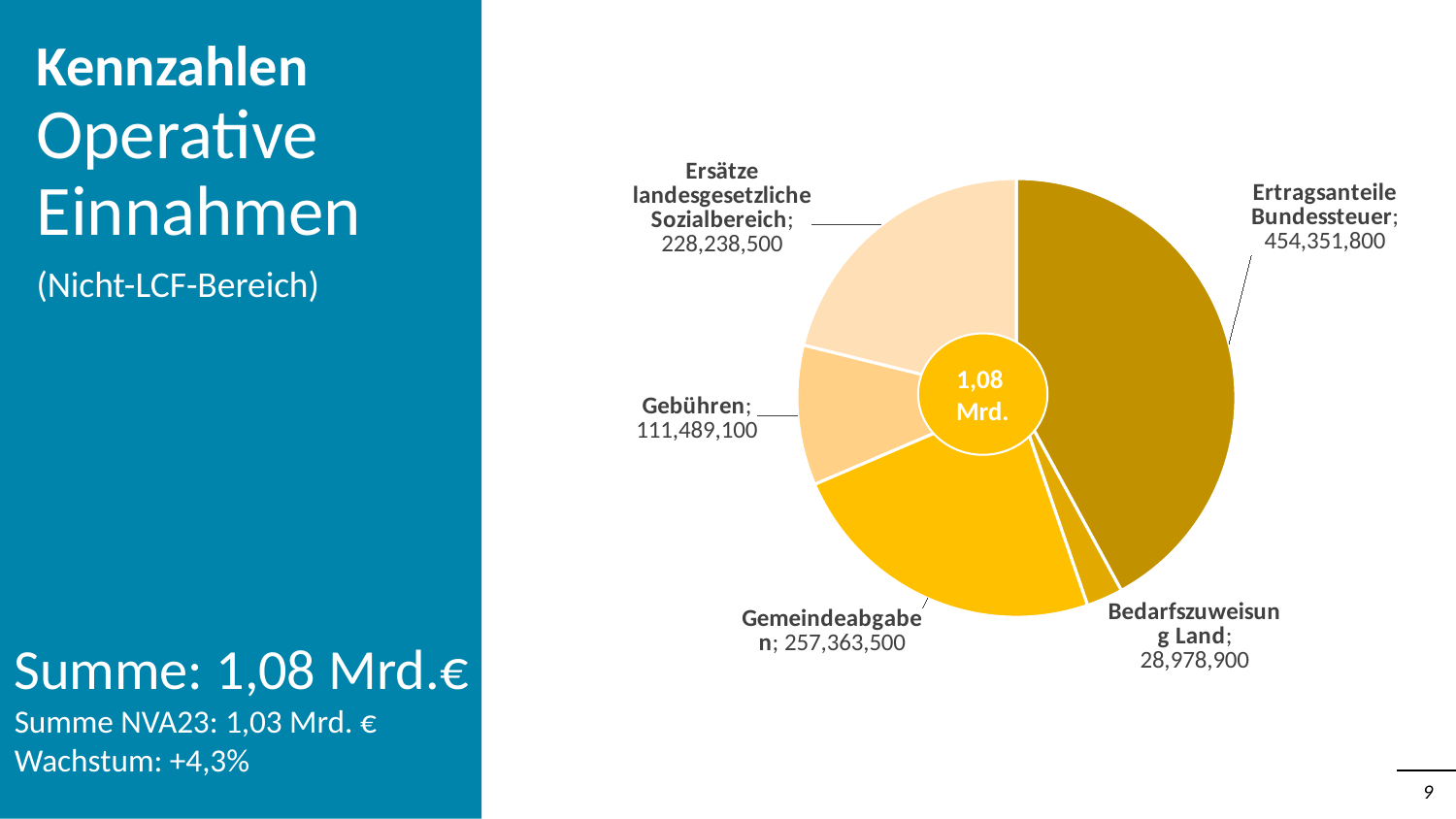

Kennzahlen
Operative Einnahmen
(Nicht-LCF-Bereich)

### Chart

| Category |
|---|

### Chart

| Category | Operative Einnahmen (Nicht-LCF-Bereich) |
|---|---|
| Ertragsanteile Bundessteuer | 454351800.0 |
| Bedarfszuweisung Land | 28978900.0 |
| Gemeindeabgaben | 257363500.0 |
| Gebühren | 111489100.0 |
| Ersätze landesgesetzliche Sozialbereich | 228238500.0 |
1,08  Mrd.
Summe: 1,08 Mrd.€
Summe NVA23: 1,03 Mrd. €
Wachstum: +4,3%